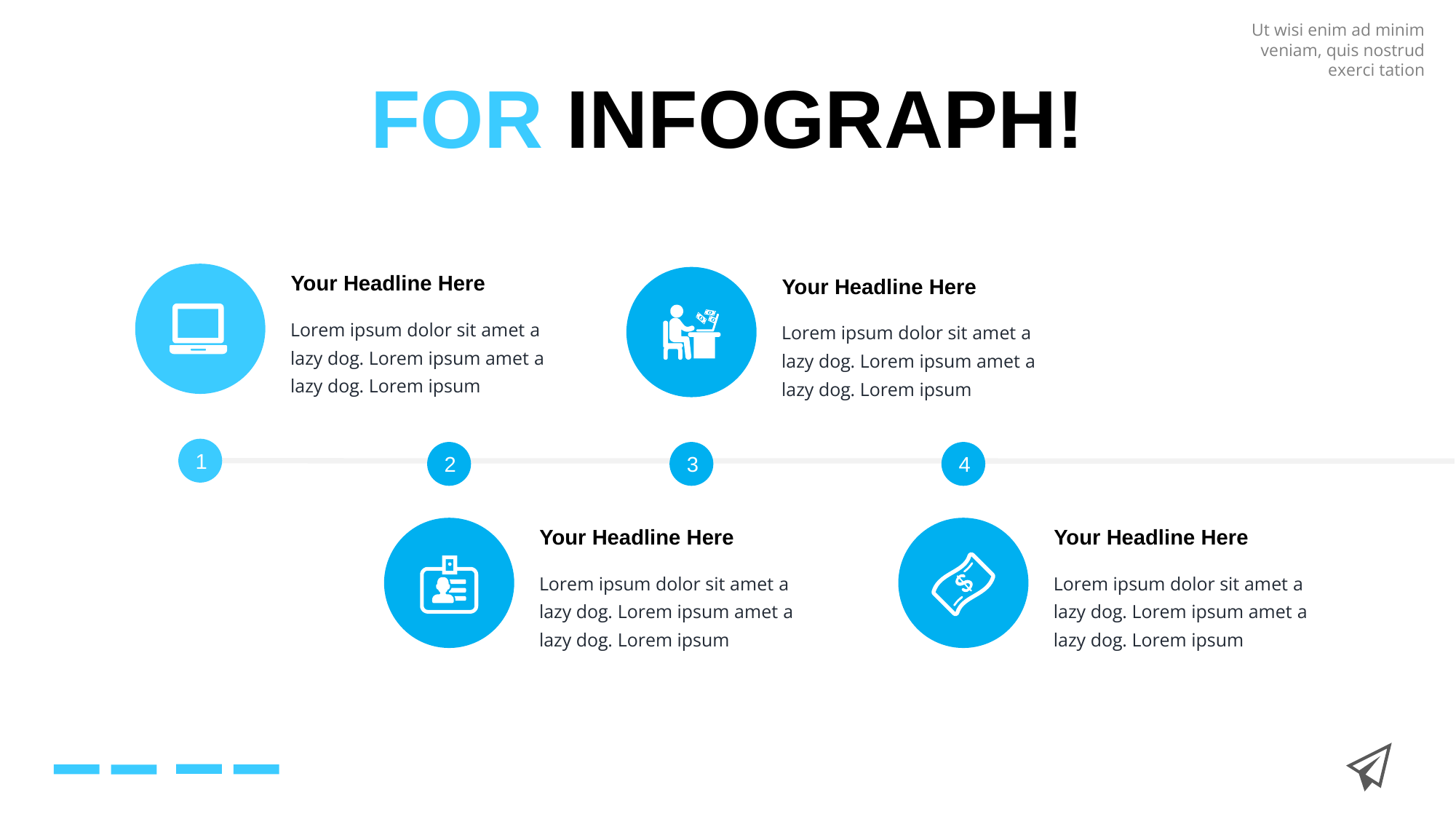

Ut wisi enim ad minim veniam, quis nostrud exerci tation
FOR INFOGRAPH!

Your Headline Here

Your Headline Here

Lorem ipsum dolor sit amet a lazy dog. Lorem ipsum amet a lazy dog. Lorem ipsum
Lorem ipsum dolor sit amet a lazy dog. Lorem ipsum amet a lazy dog. Lorem ipsum
1
2
3
4

Your Headline Here
Your Headline Here

Lorem ipsum dolor sit amet a lazy dog. Lorem ipsum amet a lazy dog. Lorem ipsum
Lorem ipsum dolor sit amet a lazy dog. Lorem ipsum amet a lazy dog. Lorem ipsum